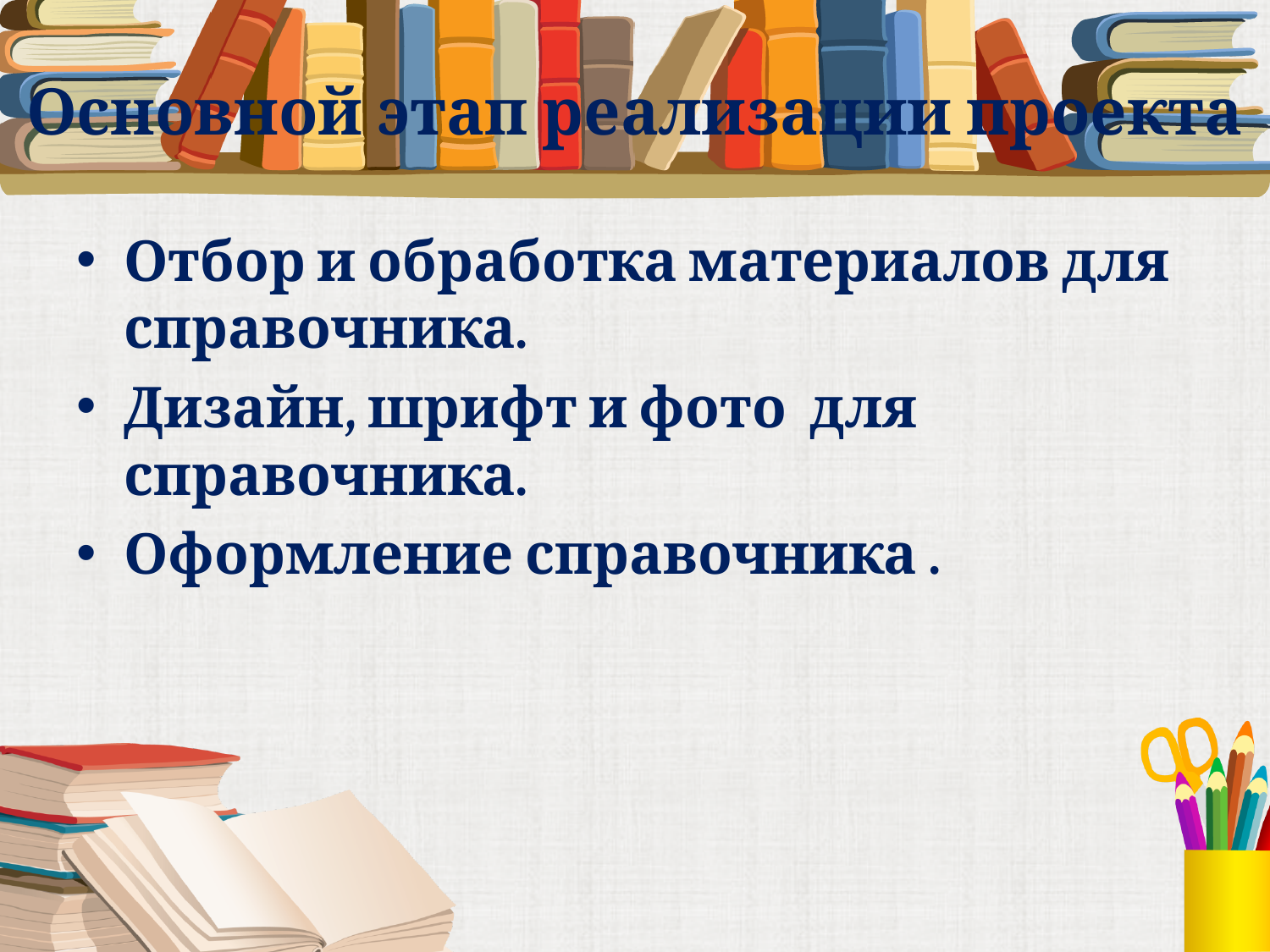

# Основной этап реализации проекта
Отбор и обработка материалов для  справочника.
Дизайн, шрифт и фото  для справочника.
Оформление справочника .